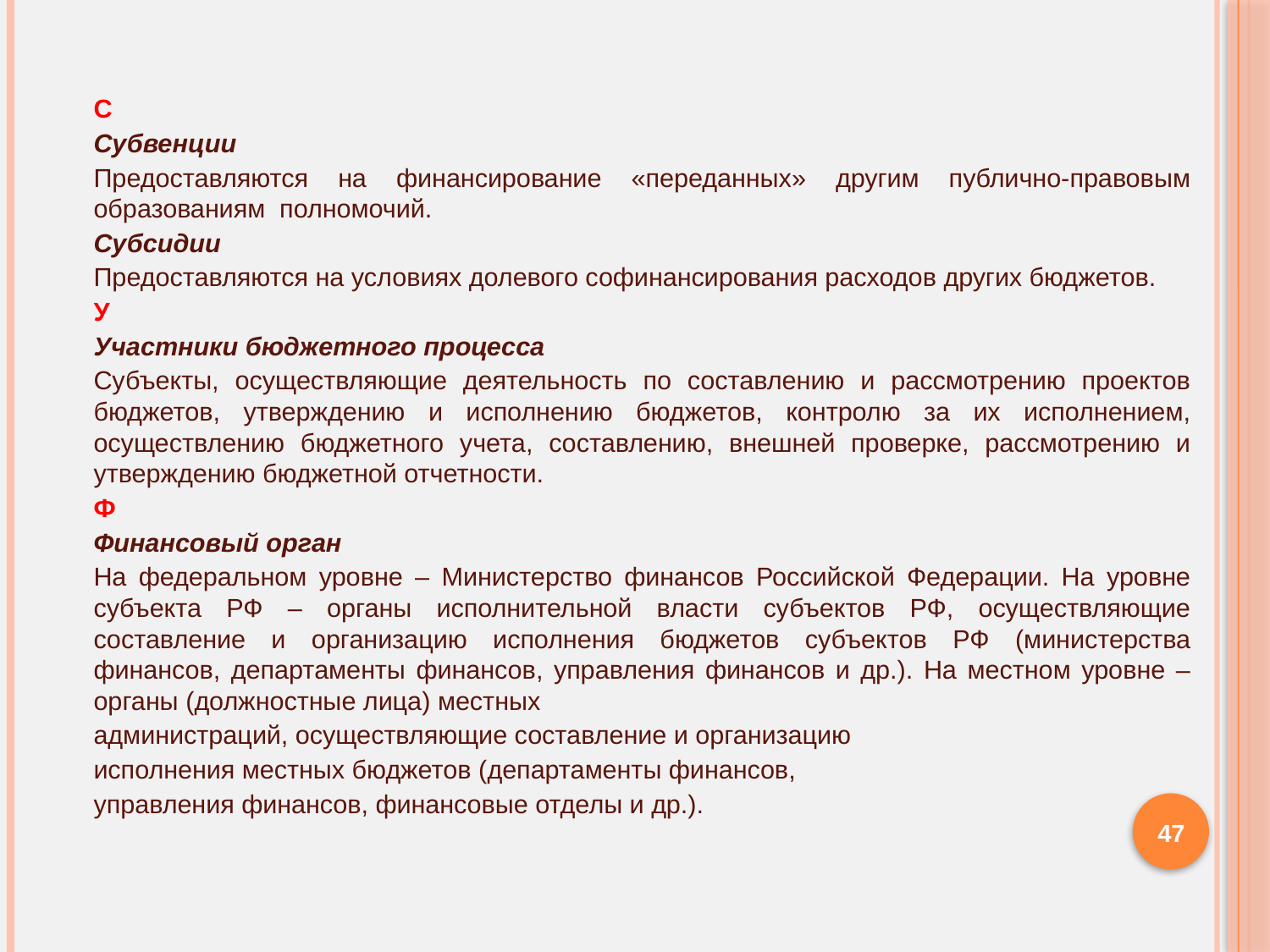

С
Субвенции
Предоставляются на финансирование «переданных» другим публично-правовым образованиям  полномочий.
Субсидии
Предоставляются на условиях долевого софинансирования расходов других бюджетов.
У
Участники бюджетного процесса
Субъекты, осуществляющие деятельность по составлению и рассмотрению проектов бюджетов, утверждению и исполнению бюджетов, контролю за их исполнением, осуществлению бюджетного учета, составлению, внешней проверке, рассмотрению и утверждению бюджетной отчетности.
Ф
Финансовый орган
На федеральном уровне – Министерство финансов Российской Федерации. На уровне субъекта РФ – органы исполнительной власти субъектов РФ, осуществляющие составление и организацию исполнения бюджетов субъектов РФ (министерства финансов, департаменты финансов, управления финансов и др.). На местном уровне – органы (должностные лица) местных
администраций, осуществляющие составление и организацию
исполнения местных бюджетов (департаменты финансов,
управления финансов, финансовые отделы и др.).

47